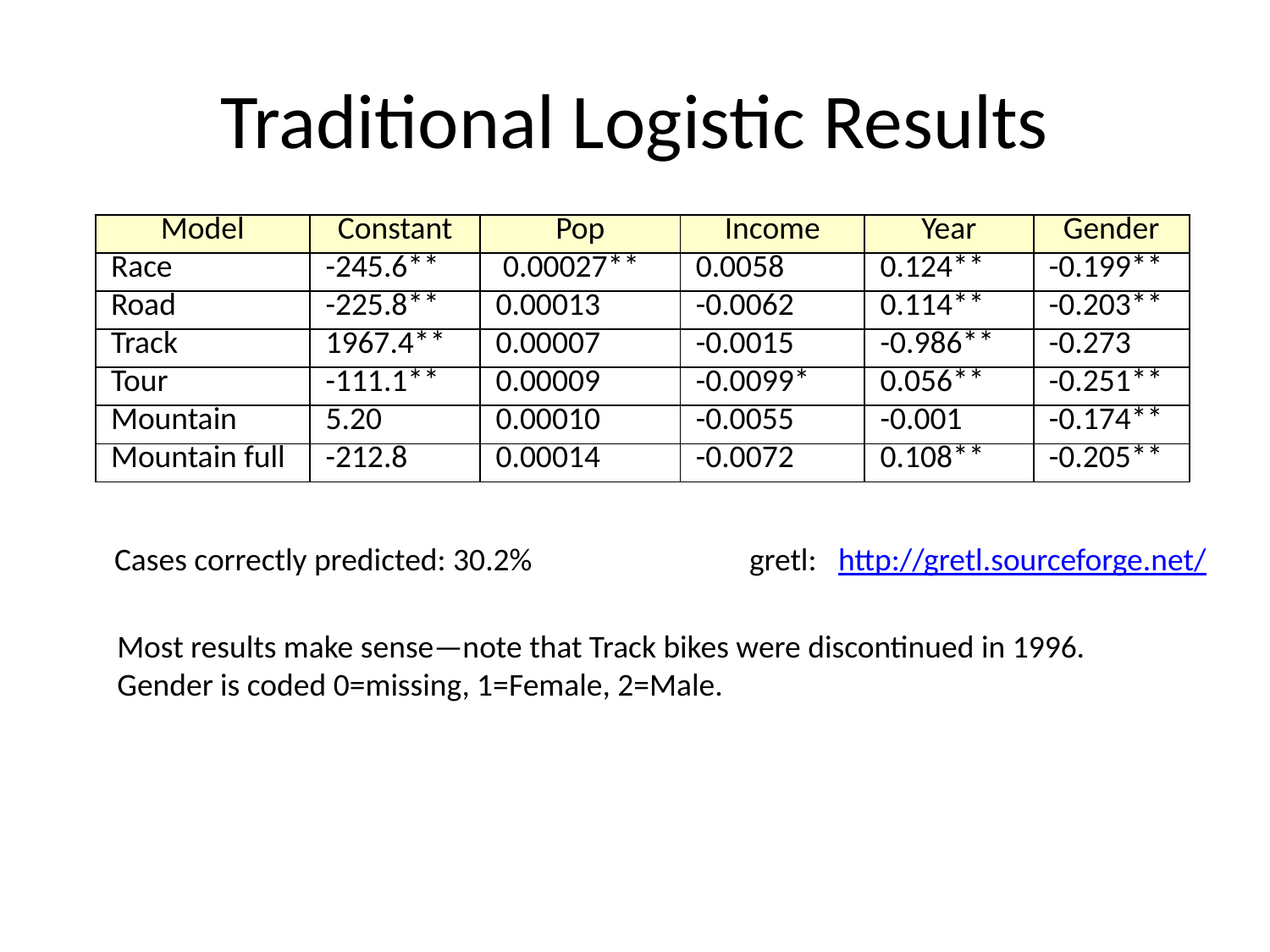

# Traditional Logistic Results
| Model | Constant | Pop | Income | Year | Gender |
| --- | --- | --- | --- | --- | --- |
| Race | -245.6\*\* | 0.00027\*\* | 0.0058 | 0.124\*\* | -0.199\*\* |
| Road | -225.8\*\* | 0.00013 | -0.0062 | 0.114\*\* | -0.203\*\* |
| Track | 1967.4\*\* | 0.00007 | -0.0015 | -0.986\*\* | -0.273 |
| Tour | -111.1\*\* | 0.00009 | -0.0099\* | 0.056\*\* | -0.251\*\* |
| Mountain | 5.20 | 0.00010 | -0.0055 | -0.001 | -0.174\*\* |
| Mountain full | -212.8 | 0.00014 | -0.0072 | 0.108\*\* | -0.205\*\* |
Cases correctly predicted: 30.2%		gretl:   http://gretl.sourceforge.net/
Most results make sense—note that Track bikes were discontinued in 1996.
Gender is coded 0=missing, 1=Female, 2=Male.